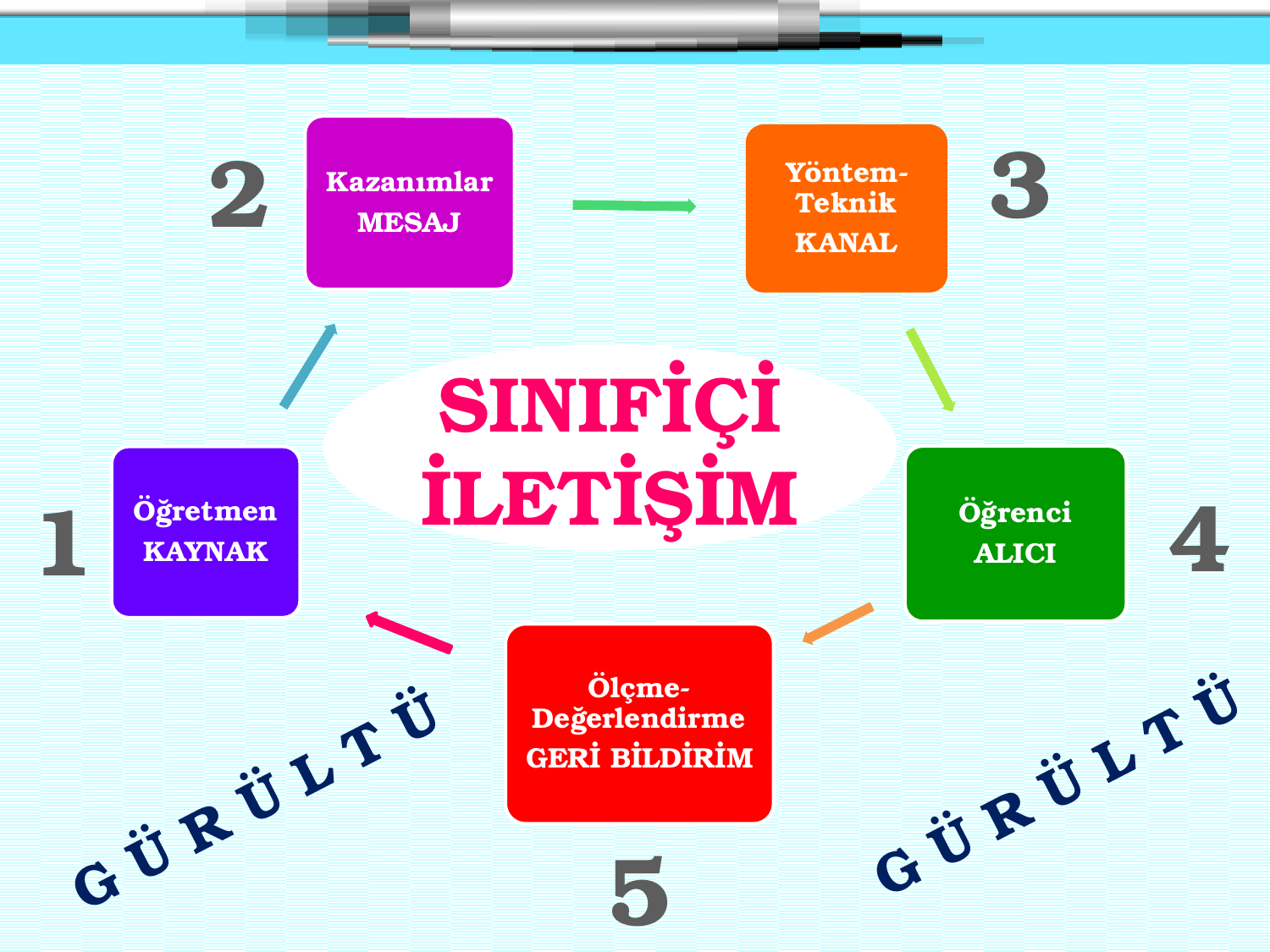

Öğretmen
KAYNAK

Kazanımlar
MESAJ

Yöntem-Teknik
KANAL

Öğrenci
ALICI

Ölçme- Değerlendirme
GERİ BİLDİRİM
3
2
SINIFİÇİ İLETİŞİM
4
1

G Ü R Ü L T Ü
G Ü R Ü L T Ü
5